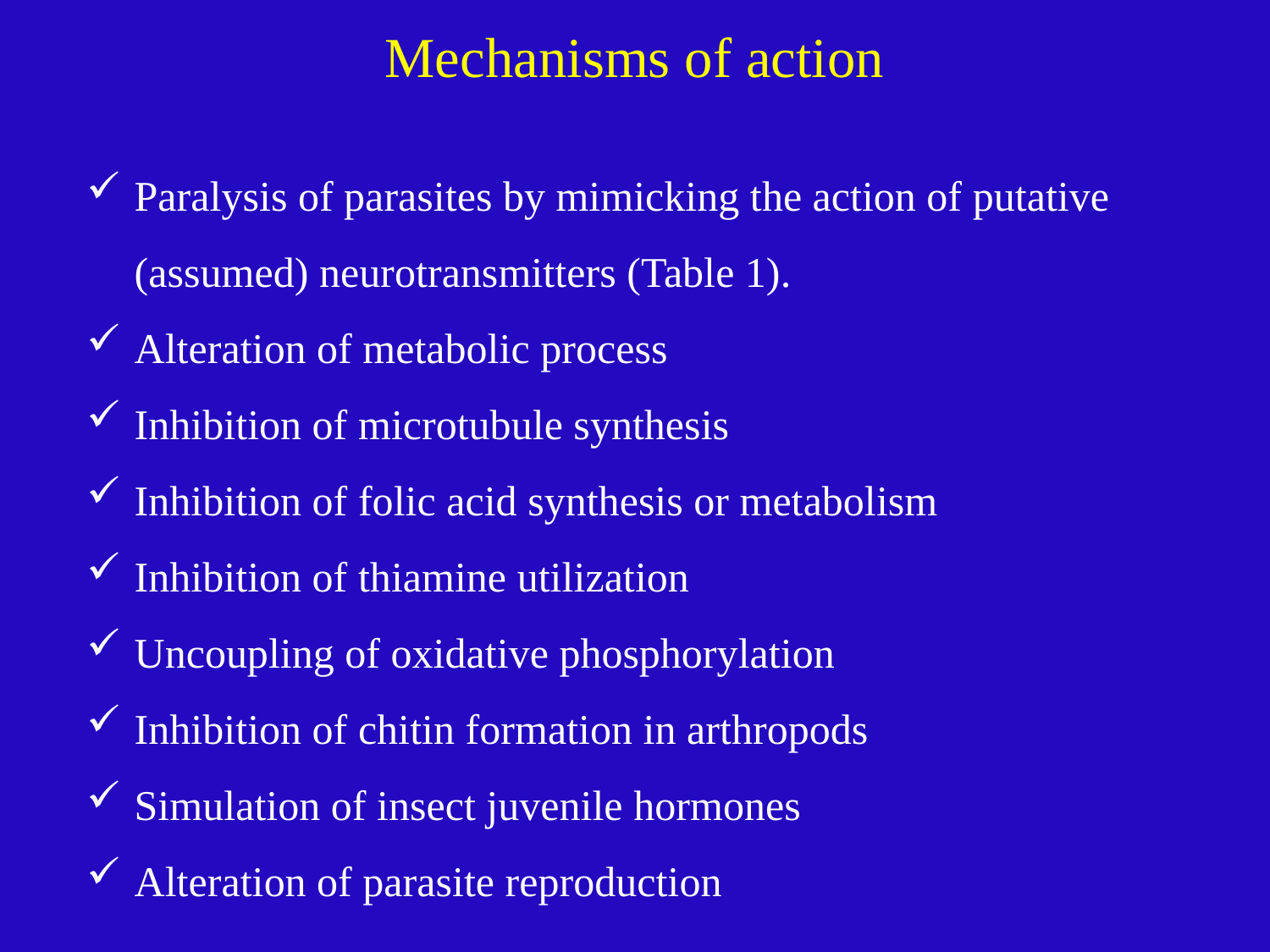

# Mechanisms of action
Paralysis of parasites by mimicking the action of putative (assumed) neurotransmitters (Table 1).
Alteration of metabolic process
Inhibition of microtubule synthesis
Inhibition of folic acid synthesis or metabolism
Inhibition of thiamine utilization
Uncoupling of oxidative phosphorylation
Inhibition of chitin formation in arthropods
Simulation of insect juvenile hormones
Alteration of parasite reproduction